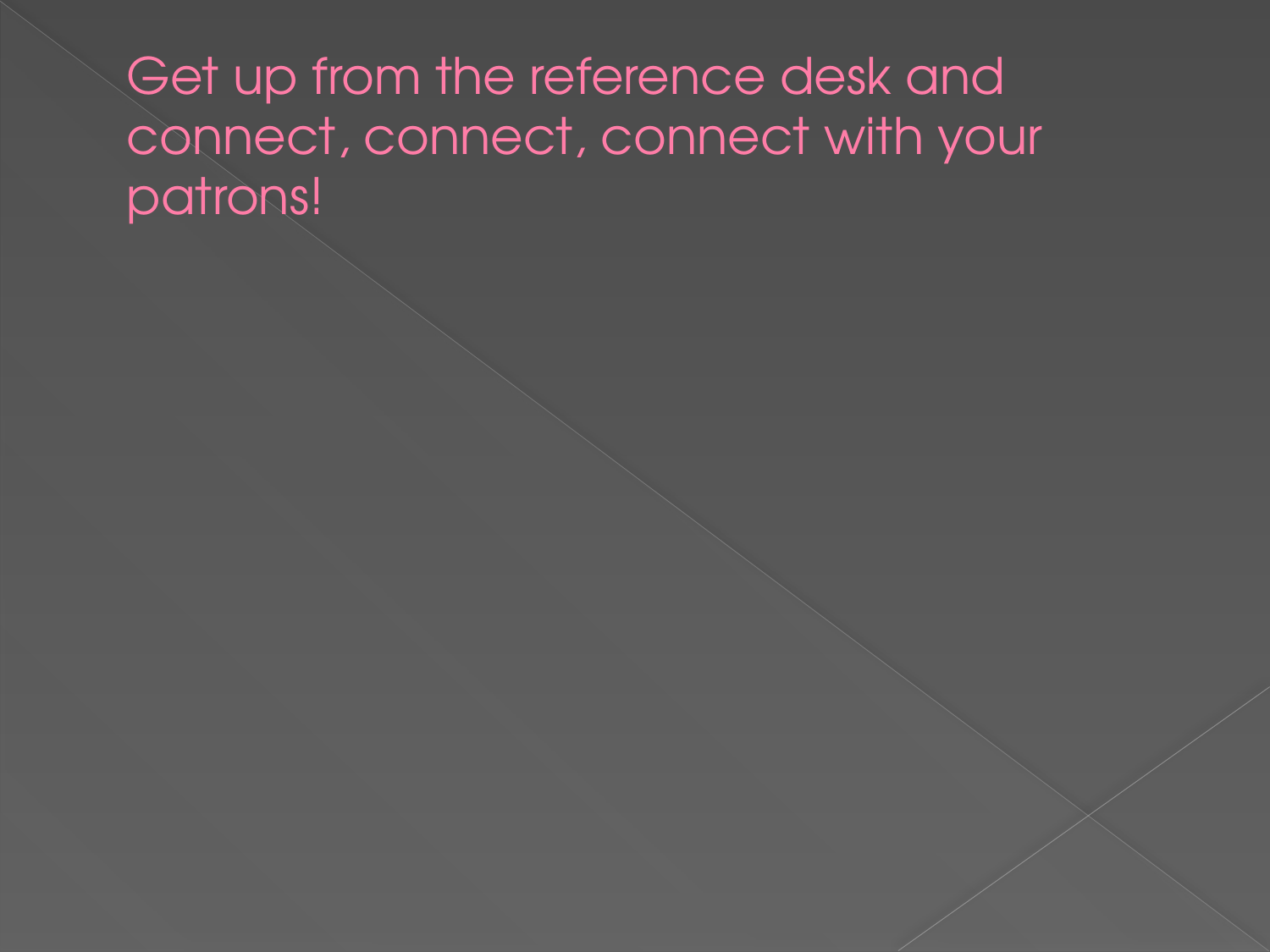

# Get up from the reference desk and connect, connect, connect with your patrons!